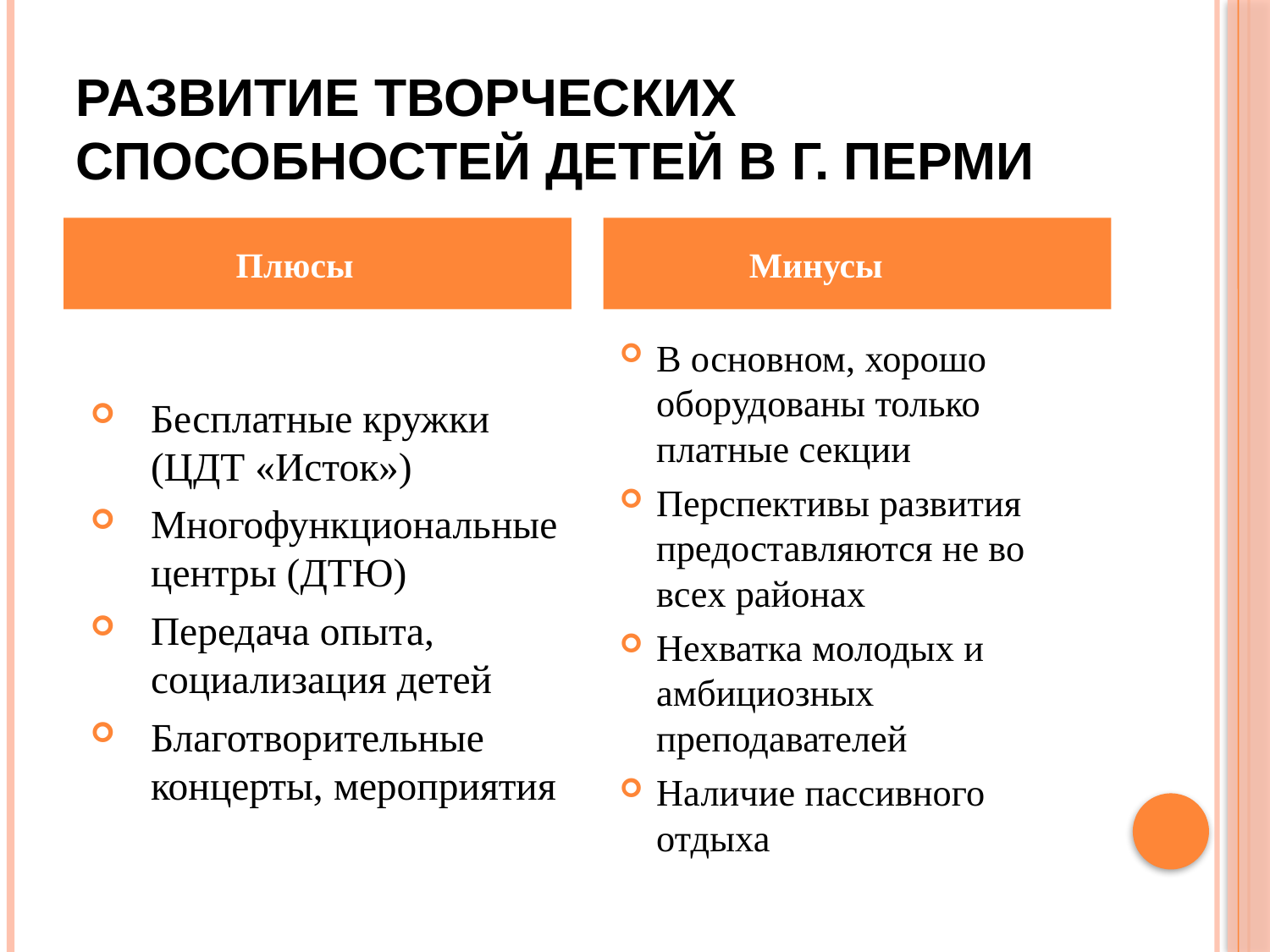

# Развитие творческих способностей детей в г. Перми
                  Плюсы
               Минусы

Бесплатные кружки (ЦДТ «Исток»)
Многофункциональные центры (ДТЮ)
Передача опыта, социализация детей
Благотворительные концерты, мероприятия
В основном, хорошо оборудованы только платные секции
Перспективы развития предоставляются не во всех районах
Нехватка молодых и амбициозных преподавателей
Наличие пассивного отдыха